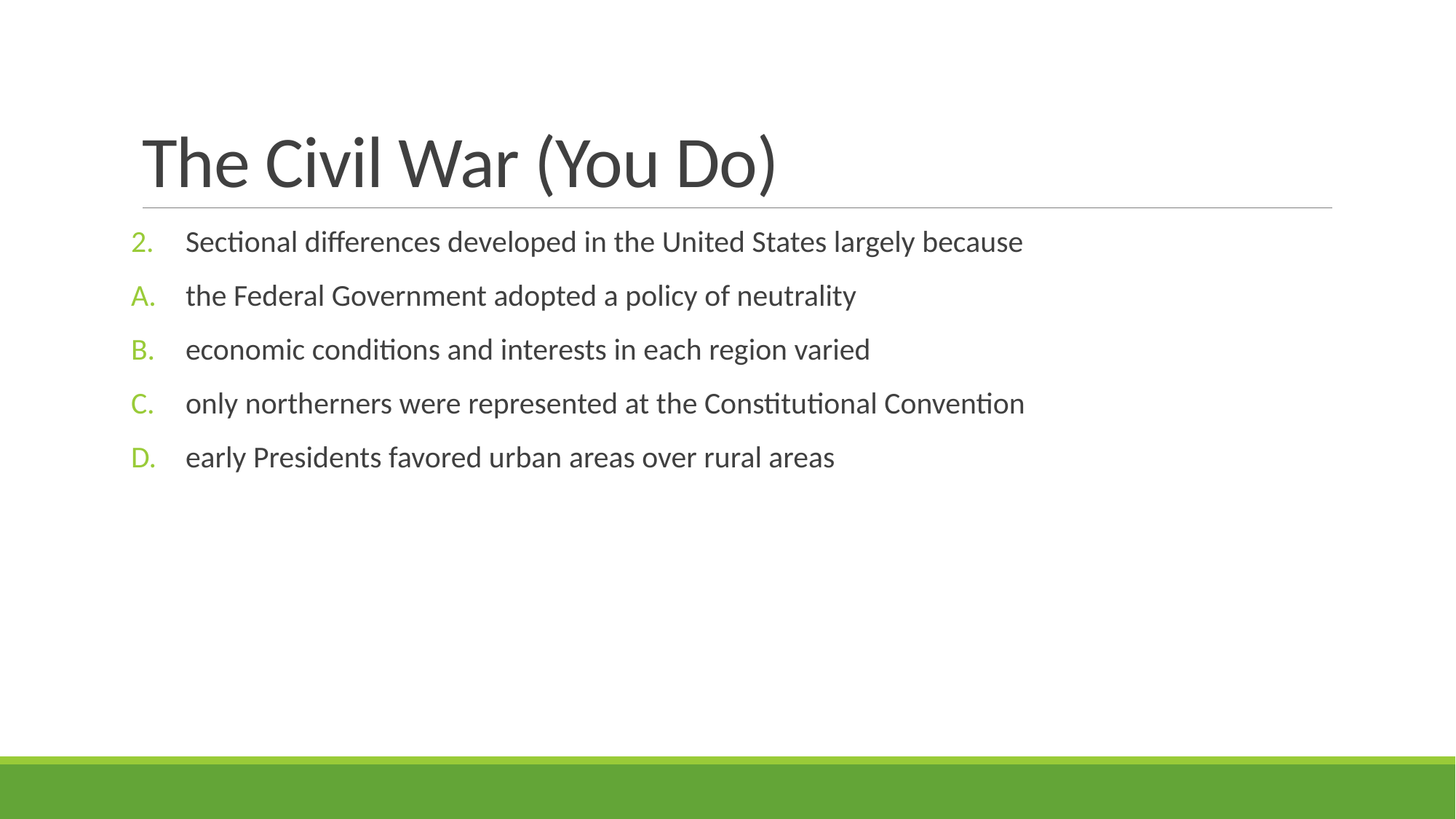

# The Civil War (You Do)
Sectional differences developed in the United States largely because
the Federal Government adopted a policy of neutrality
economic conditions and interests in each region varied
only northerners were represented at the Constitutional Convention
early Presidents favored urban areas over rural areas